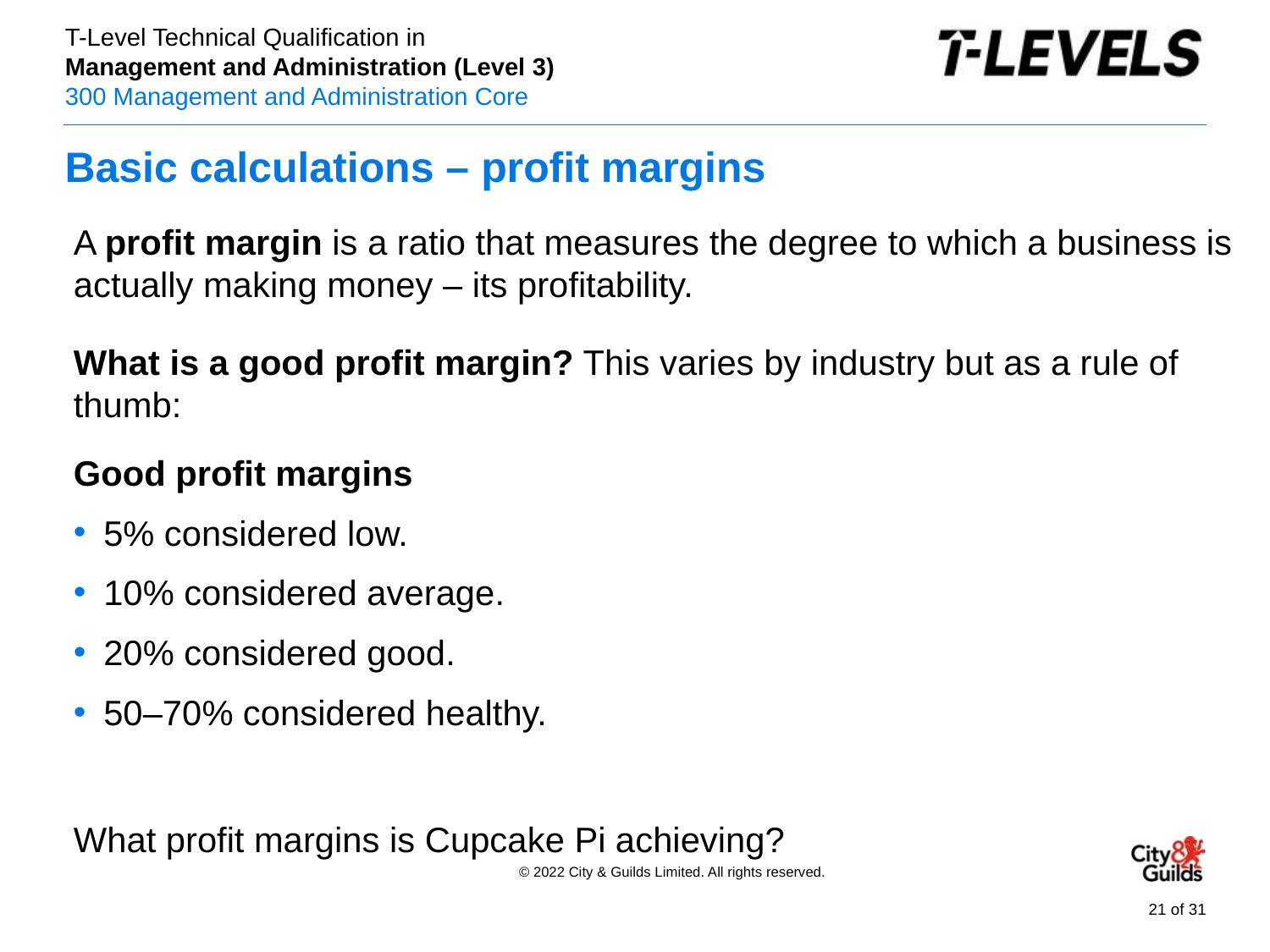

# Basic calculations – profit margins
A profit margin is a ratio that measures the degree to which a business is actually making money – its profitability.
What is a good profit margin? This varies by industry but as a rule of thumb:
Good profit margins
5% considered low.
10% considered average.
20% considered good.
50–70% considered healthy.

What profit margins is Cupcake Pi achieving?